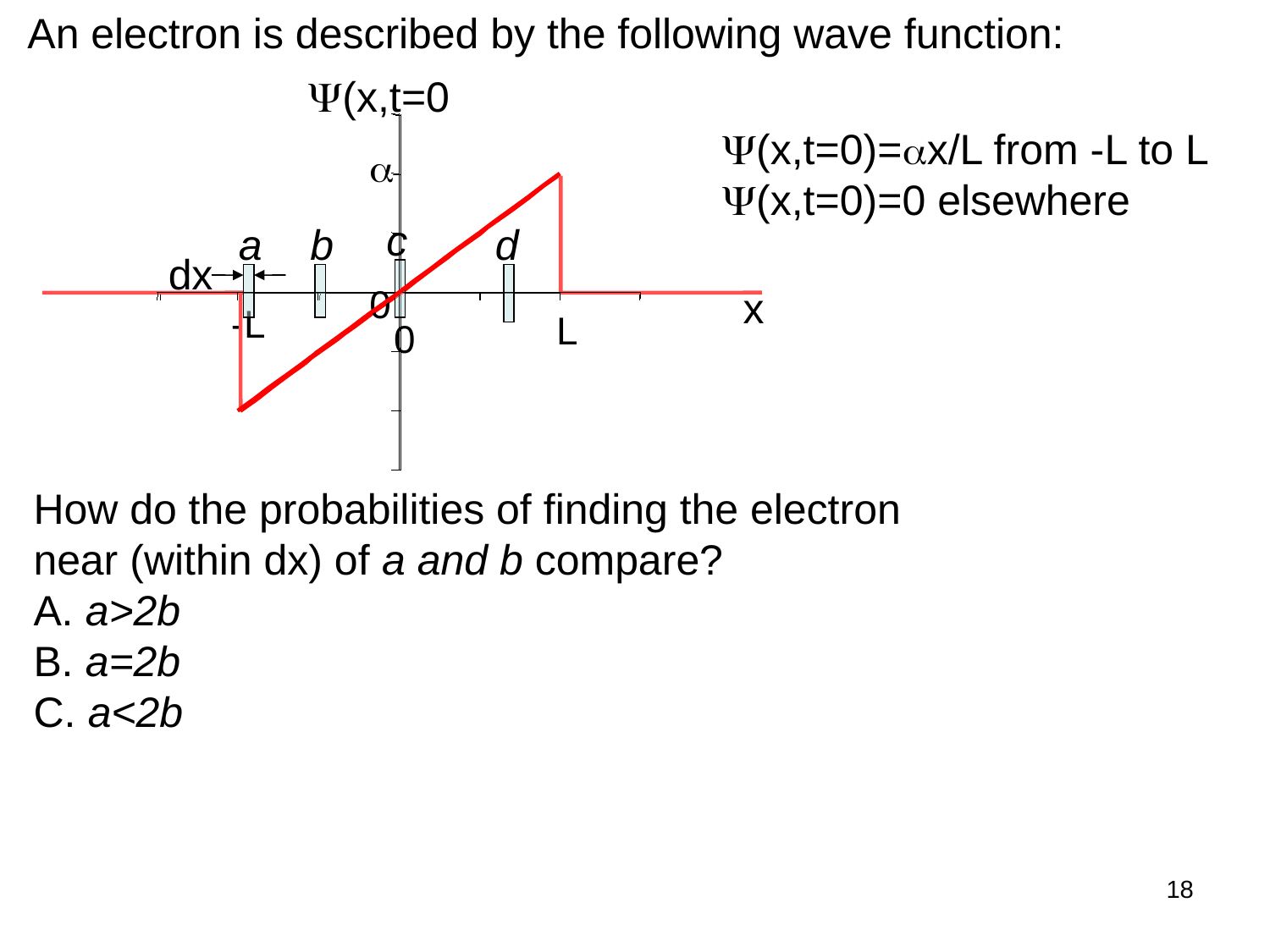

An electron is described by the following wave function:
Ψ(x,t=0

Ψ(x,t=0)=αx/L from -L to L
Ψ(x,t=0)=0 elsewhere
α

c

a
b
d

dx

x
0

-L

L
0

How do the probabilities of finding the electron near (within dx) of a and b compare?
A. a>2b
B. a=2b
C. a<2b
18